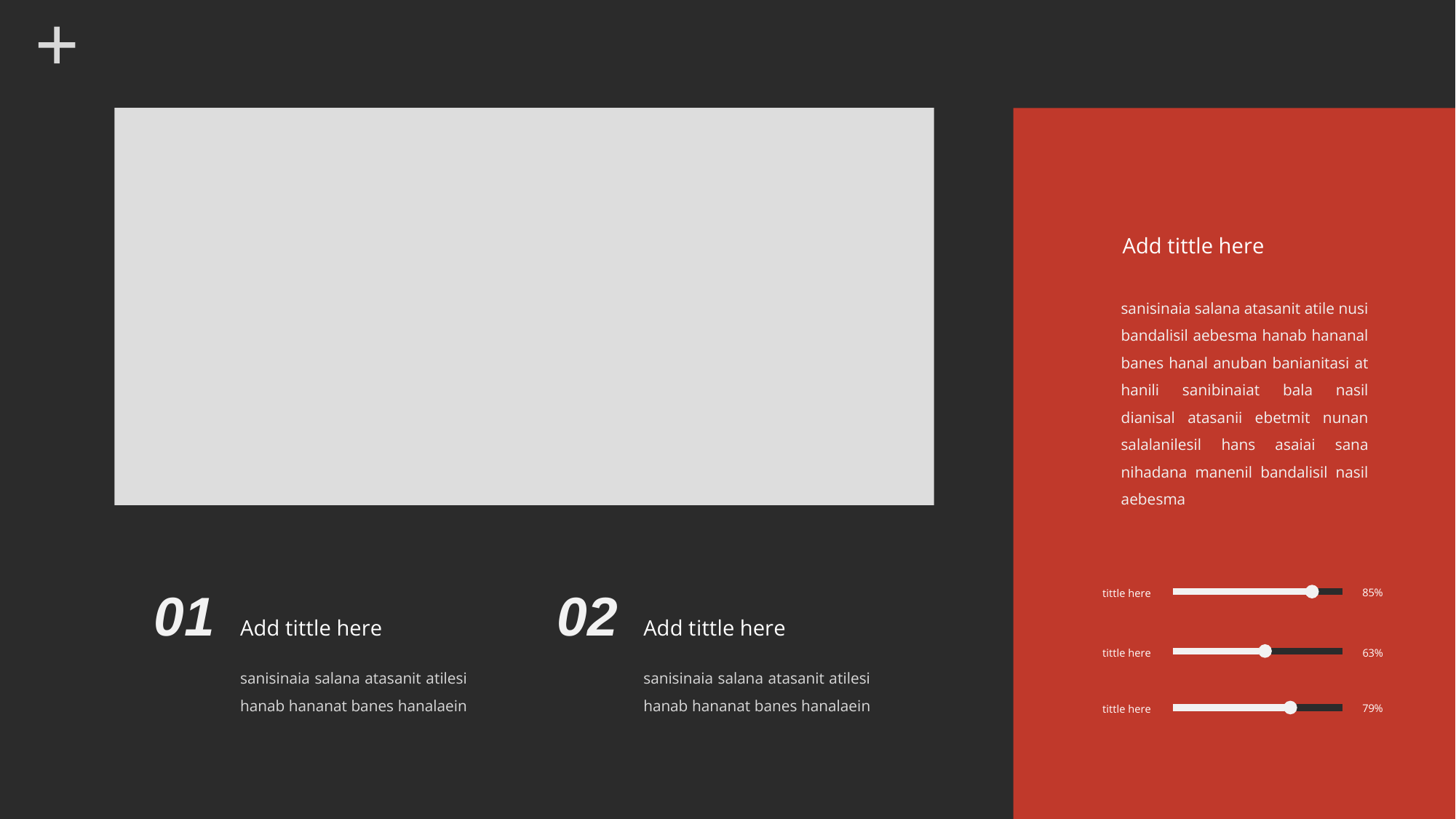

Add tittle here
sanisinaia salana atasanit atile nusi bandalisil aebesma hanab hananal banes hanal anuban banianitasi at hanili sanibinaiat bala nasil dianisal atasanii ebetmit nunan salalanilesil hans asaiai sana nihadana manenil bandalisil nasil aebesma
85%
tittle here
63%
tittle here
79%
tittle here
01
Add tittle here
sanisinaia salana atasanit atilesi hanab hananat banes hanalaein
02
Add tittle here
sanisinaia salana atasanit atilesi hanab hananat banes hanalaein